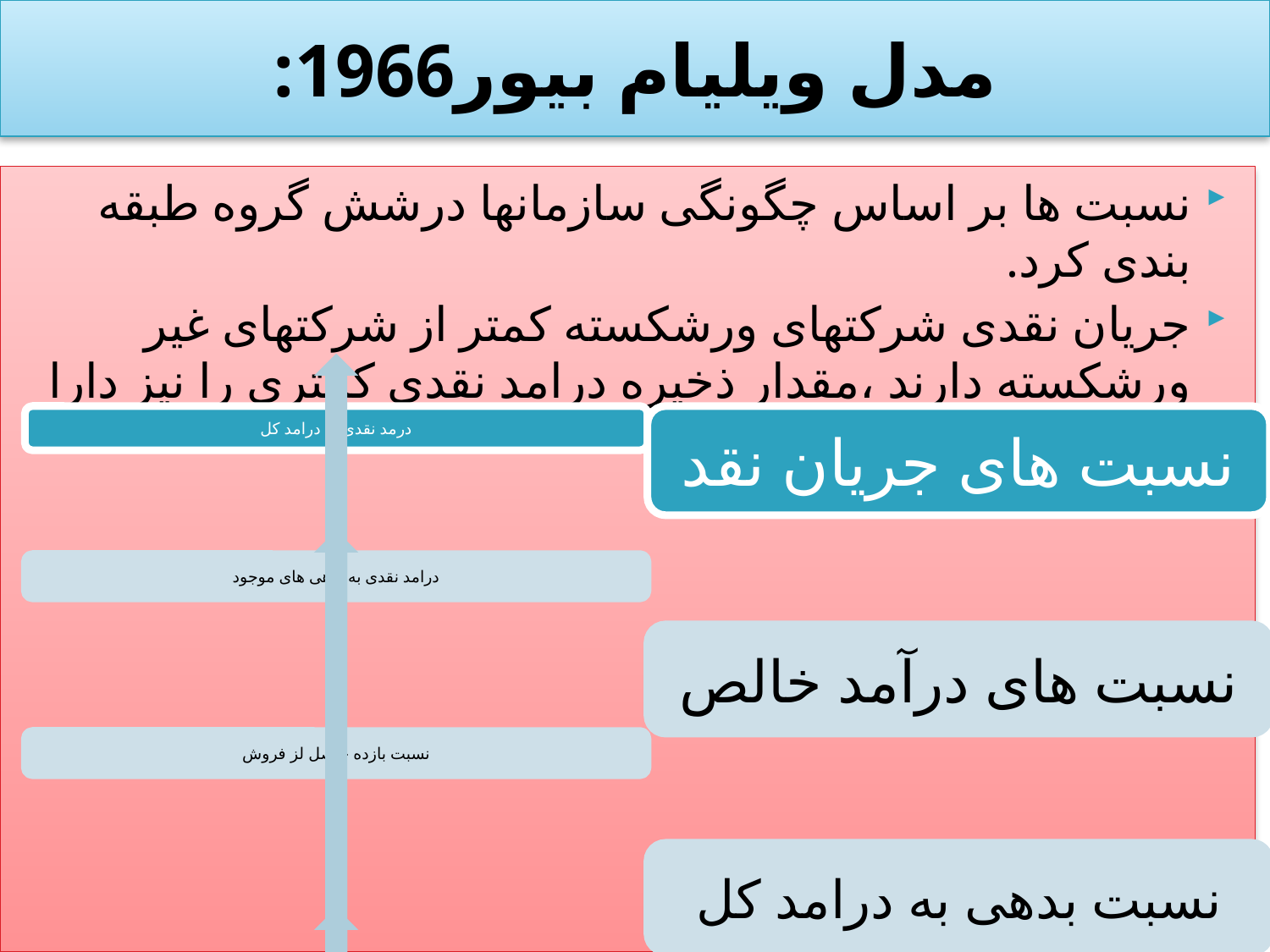

# مدل ویلیام بیور1966:
نسبت ها بر اساس چگونگی سازمانها درشش گروه طبقه بندی کرد.
جریان نقدی شرکتهای ورشکسته کمتر از شرکتهای غیر ورشکسته دارند ،مقدار ذخیره درامد نقدی کمتری را نیز دارا می باشد.

درمد نقدی به درامد کل
درامد نقدی به بدهی های موجود
نسبت بازده حاصل لز فروش
نسبت های جریان نقد
نسبت های درآمد خالص
نسبت بدهی به درامد کل